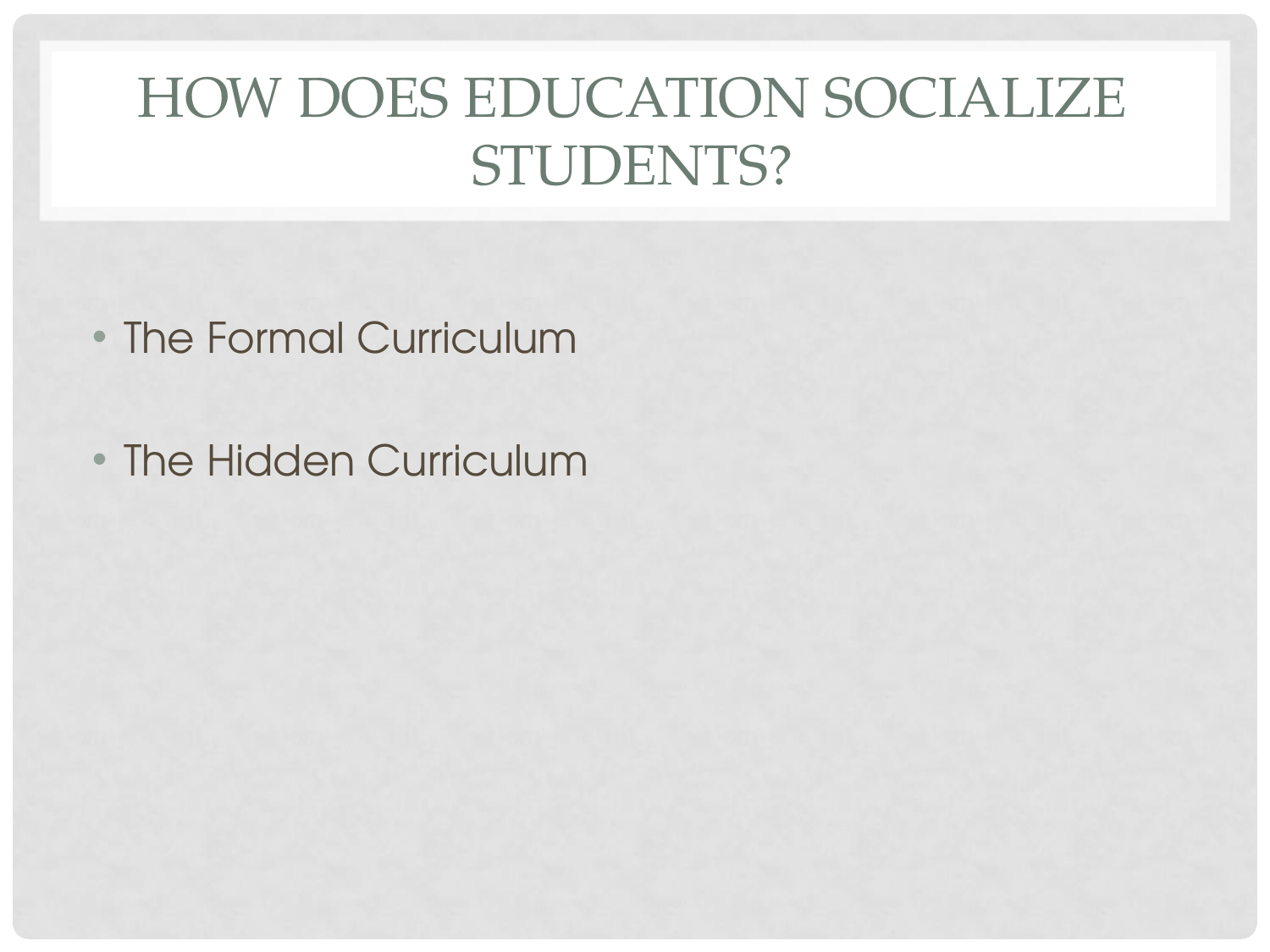

# HOW DOES EDUCATION SOCIALIZE STUDENTS?

The Formal Curriculum

The Hidden Curriculum